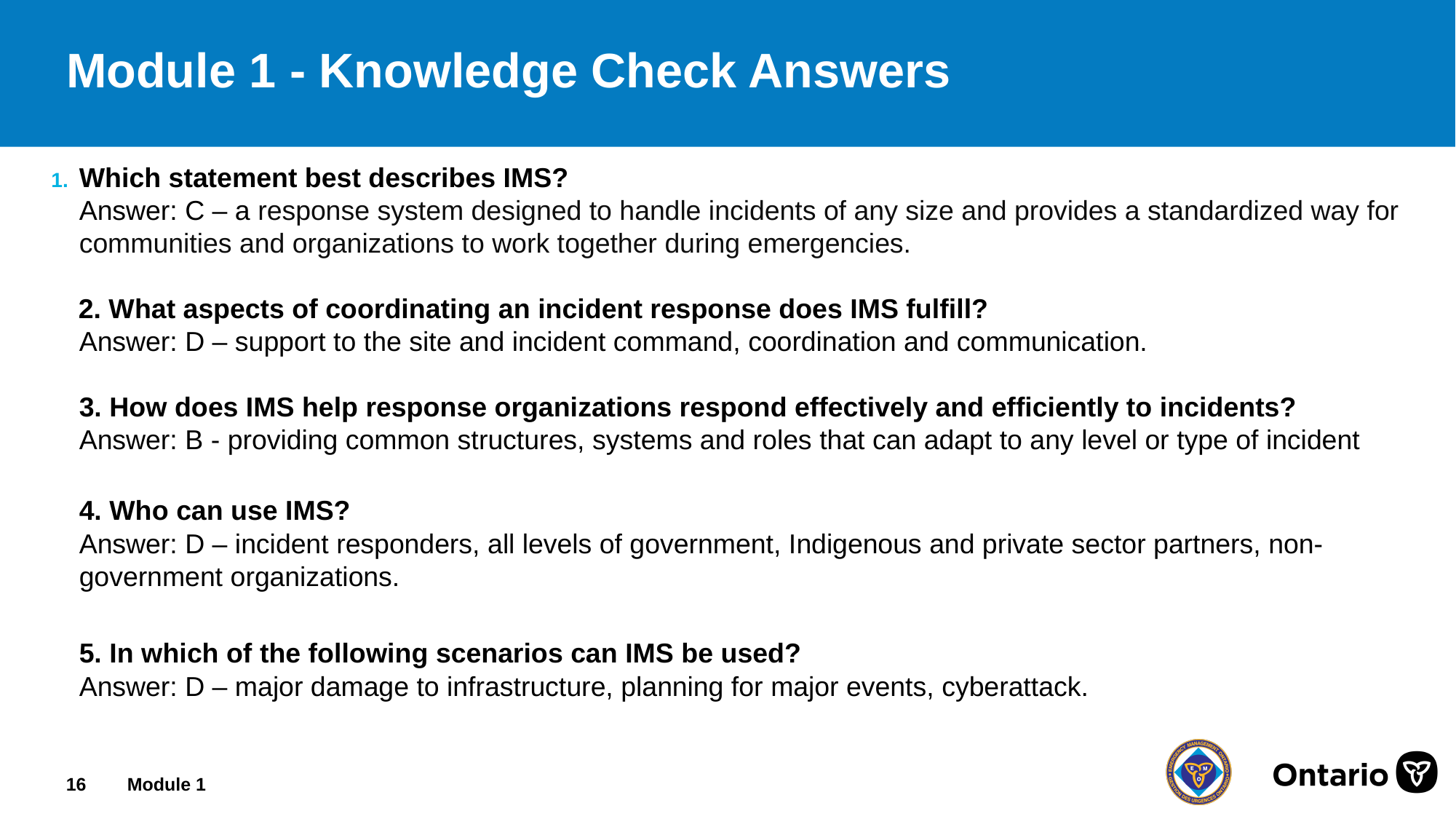

# Module 1 - Knowledge Check Answers
Which statement best describes IMS?
Answer: C – a response system designed to handle incidents of any size and provides a standardized way for communities and organizations to work together during emergencies.

2. What aspects of coordinating an incident response does IMS fulfill?
Answer: D – support to the site and incident command, coordination and communication.

3. How does IMS help response organizations respond effectively and efficiently to incidents?
Answer: B - providing common structures, systems and roles that can adapt to any level or type of incident

4. Who can use IMS?
Answer: D – incident responders, all levels of government, Indigenous and private sector partners, non-government organizations.

5. In which of the following scenarios can IMS be used?
Answer: D – major damage to infrastructure, planning for major events, cyberattack.
16
Module 1